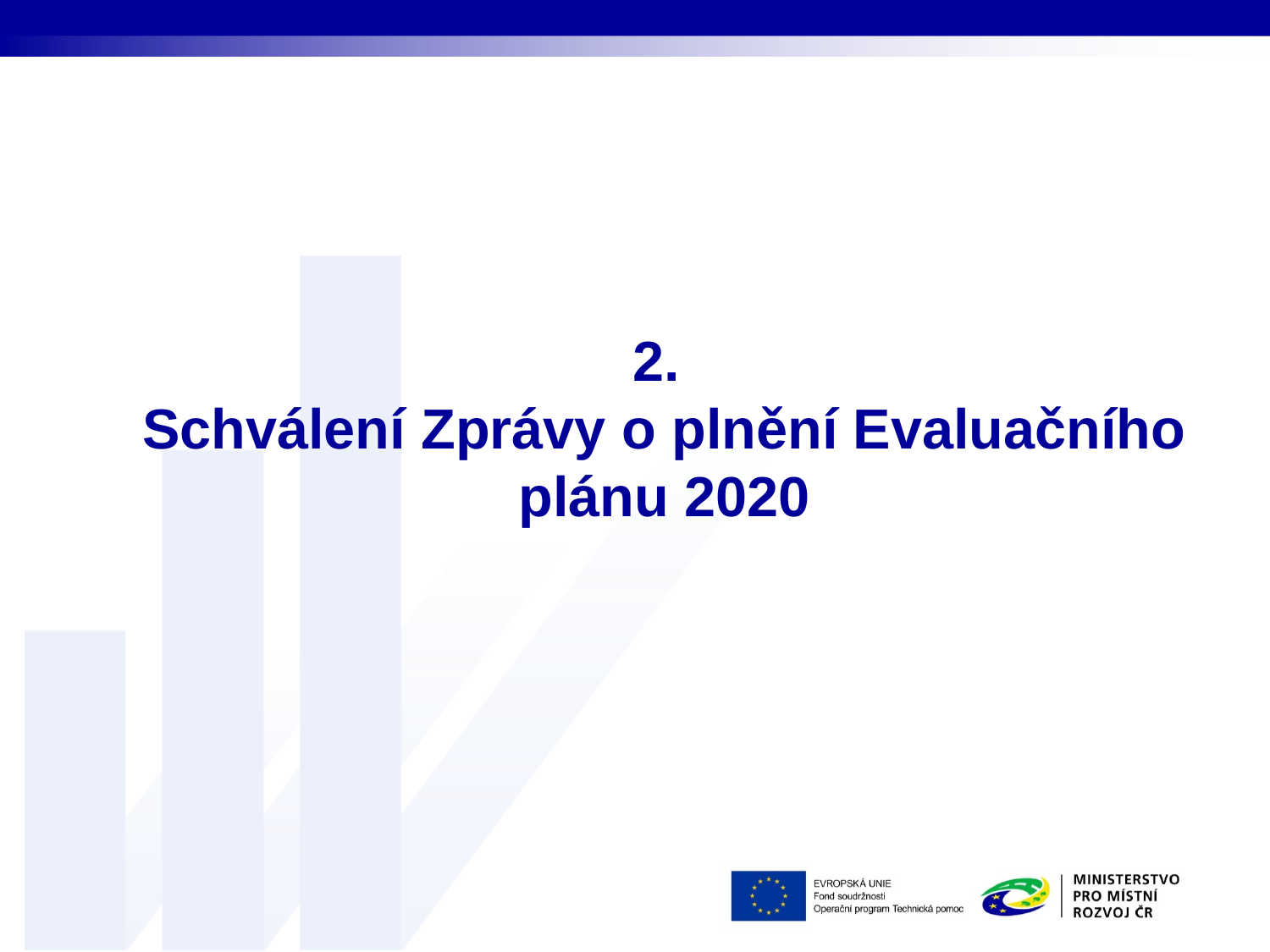

2.
Schválení Zprávy o plnění Evaluačního plánu 2020